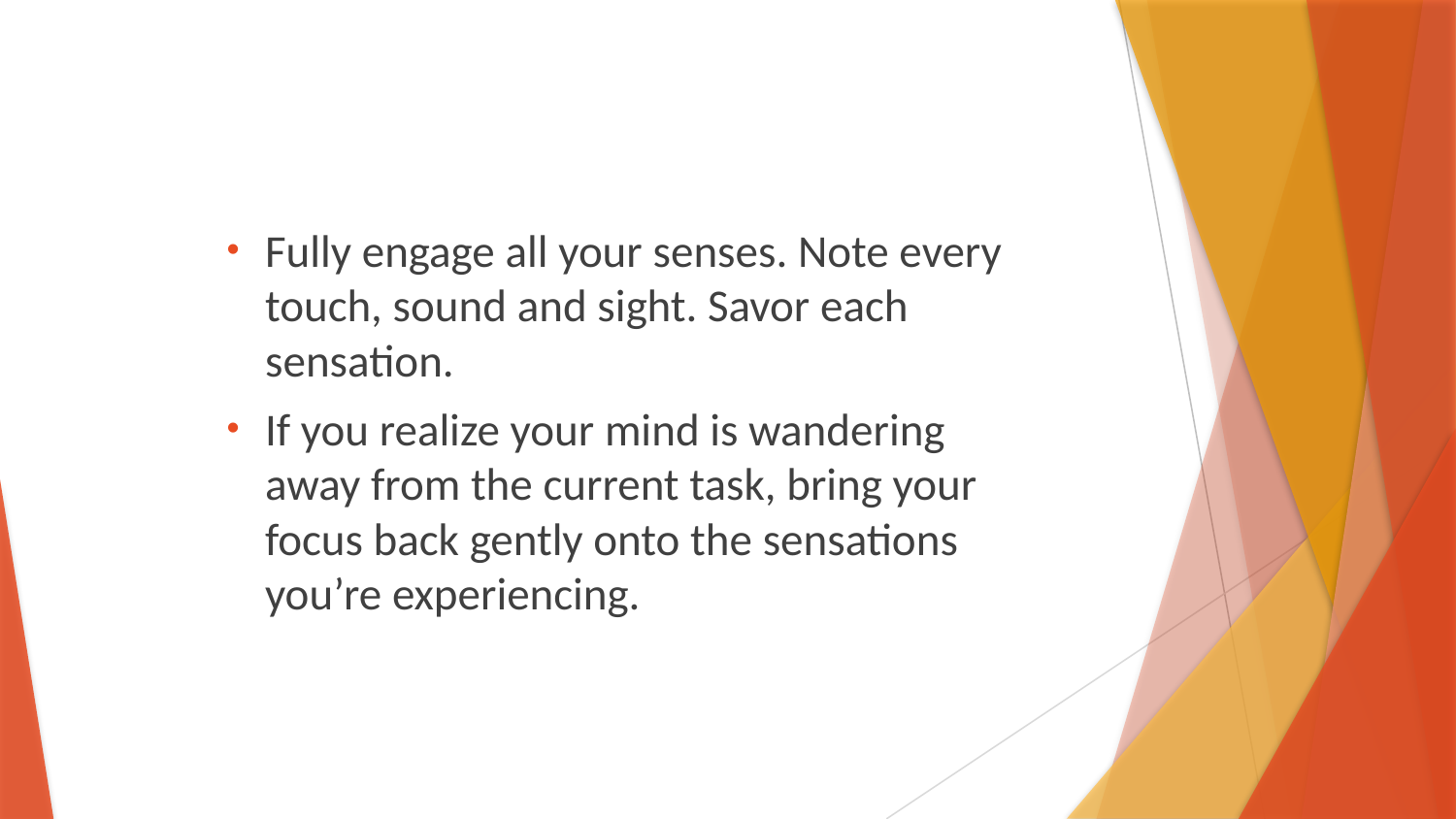

Fully engage all your senses. Note every touch, sound and sight. Savor each sensation.
If you realize your mind is wandering away from the current task, bring your focus back gently onto the sensations you’re experiencing.